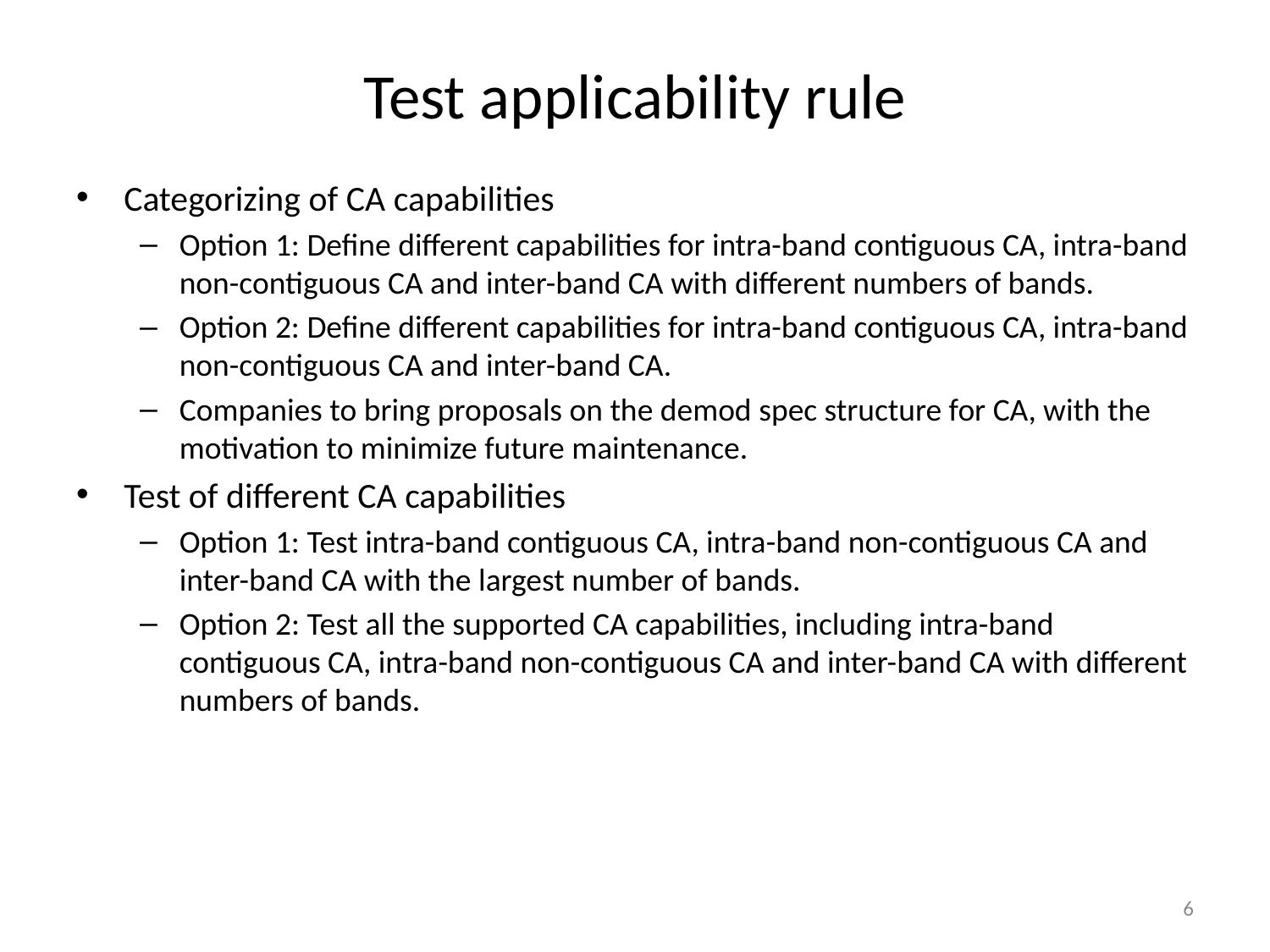

# Test applicability rule
Categorizing of CA capabilities
Option 1: Define different capabilities for intra-band contiguous CA, intra-band non-contiguous CA and inter-band CA with different numbers of bands.
Option 2: Define different capabilities for intra-band contiguous CA, intra-band non-contiguous CA and inter-band CA.
Companies to bring proposals on the demod spec structure for CA, with the motivation to minimize future maintenance.
Test of different CA capabilities
Option 1: Test intra-band contiguous CA, intra-band non-contiguous CA and inter-band CA with the largest number of bands.
Option 2: Test all the supported CA capabilities, including intra-band contiguous CA, intra-band non-contiguous CA and inter-band CA with different numbers of bands.

6